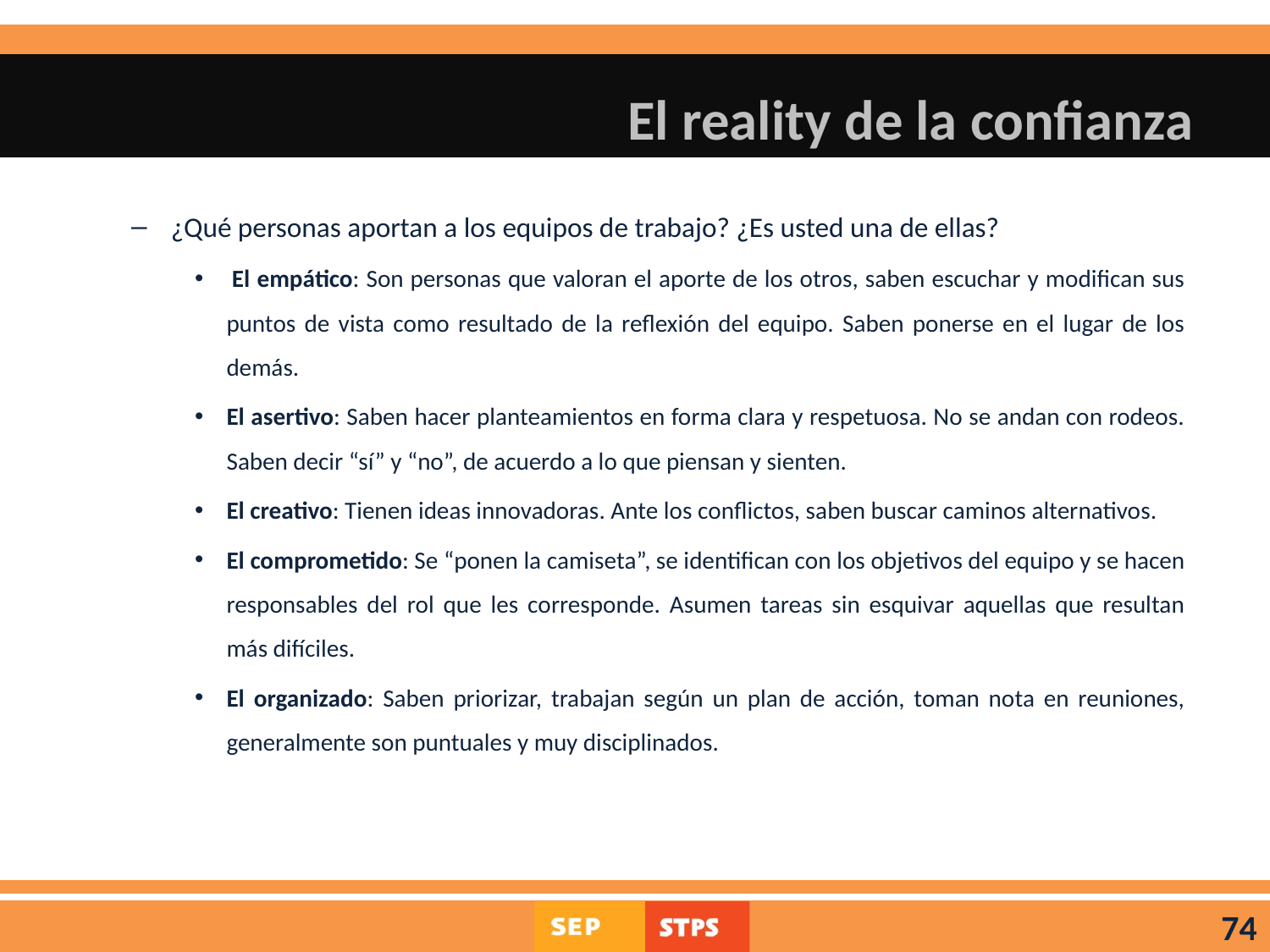

# El reality de la confianza
¿Qué personas aportan a los equipos de trabajo? ¿Es usted una de ellas?
 El empático: Son personas que valoran el aporte de los otros, saben escuchar y modifican sus puntos de vista como resultado de la reflexión del equipo. Saben ponerse en el lugar de los demás.
El asertivo: Saben hacer planteamientos en forma clara y respetuosa. No se andan con rodeos. Saben decir “sí” y “no”, de acuerdo a lo que piensan y sienten.
El creativo: Tienen ideas innovadoras. Ante los conflictos, saben buscar caminos alternativos.
El comprometido: Se “ponen la camiseta”, se identifican con los objetivos del equipo y se hacen responsables del rol que les corresponde. Asumen tareas sin esquivar aquellas que resultan más difíciles.
El organizado: Saben priorizar, trabajan según un plan de acción, toman nota en reuniones, generalmente son puntuales y muy disciplinados.
74